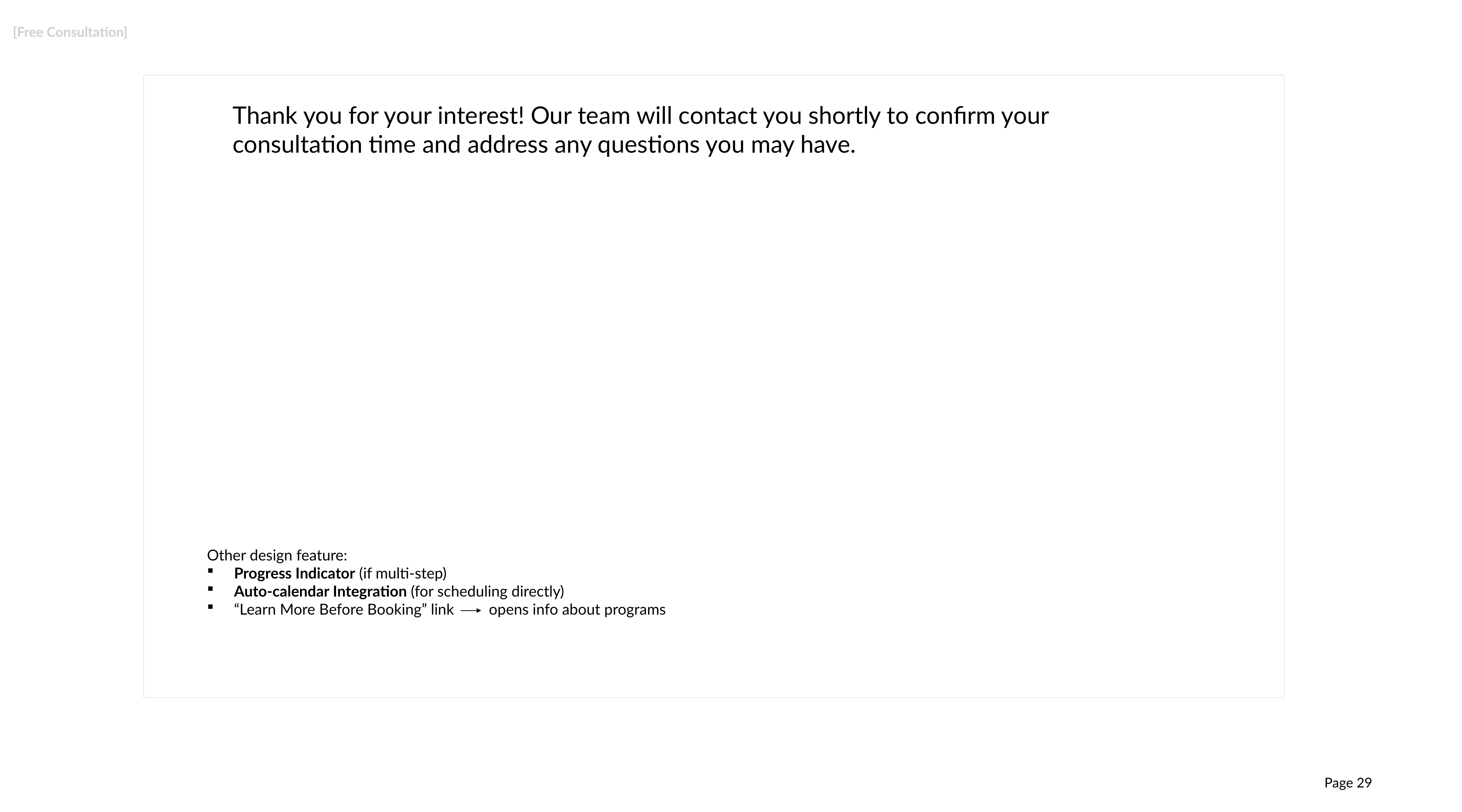

[Free Consultation]

Thank you for your interest! Our team will contact you shortly to confirm your consultation time and address any questions you may have.
Other design feature:
Progress Indicator (if multi-step)
Auto-calendar Integration (for scheduling directly)
“Learn More Before Booking” link         opens info about programs

Page 29